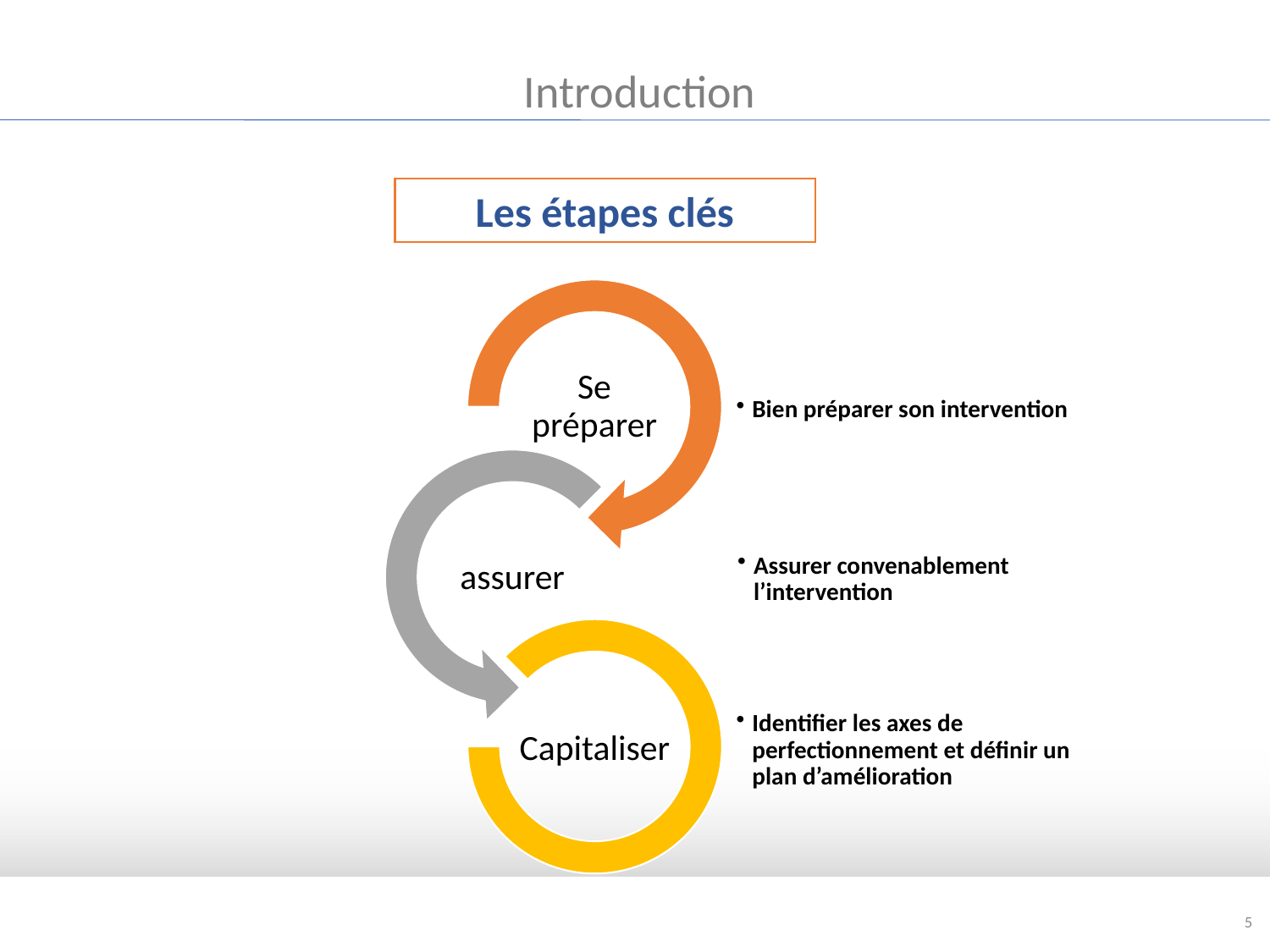

Introduction
Les étapes clés
Bien préparer son intervention
Se préparer
Assurer convenablement l’intervention
assurer
Identifier les axes de perfectionnement et définir un plan d’amélioration
Capitaliser

5